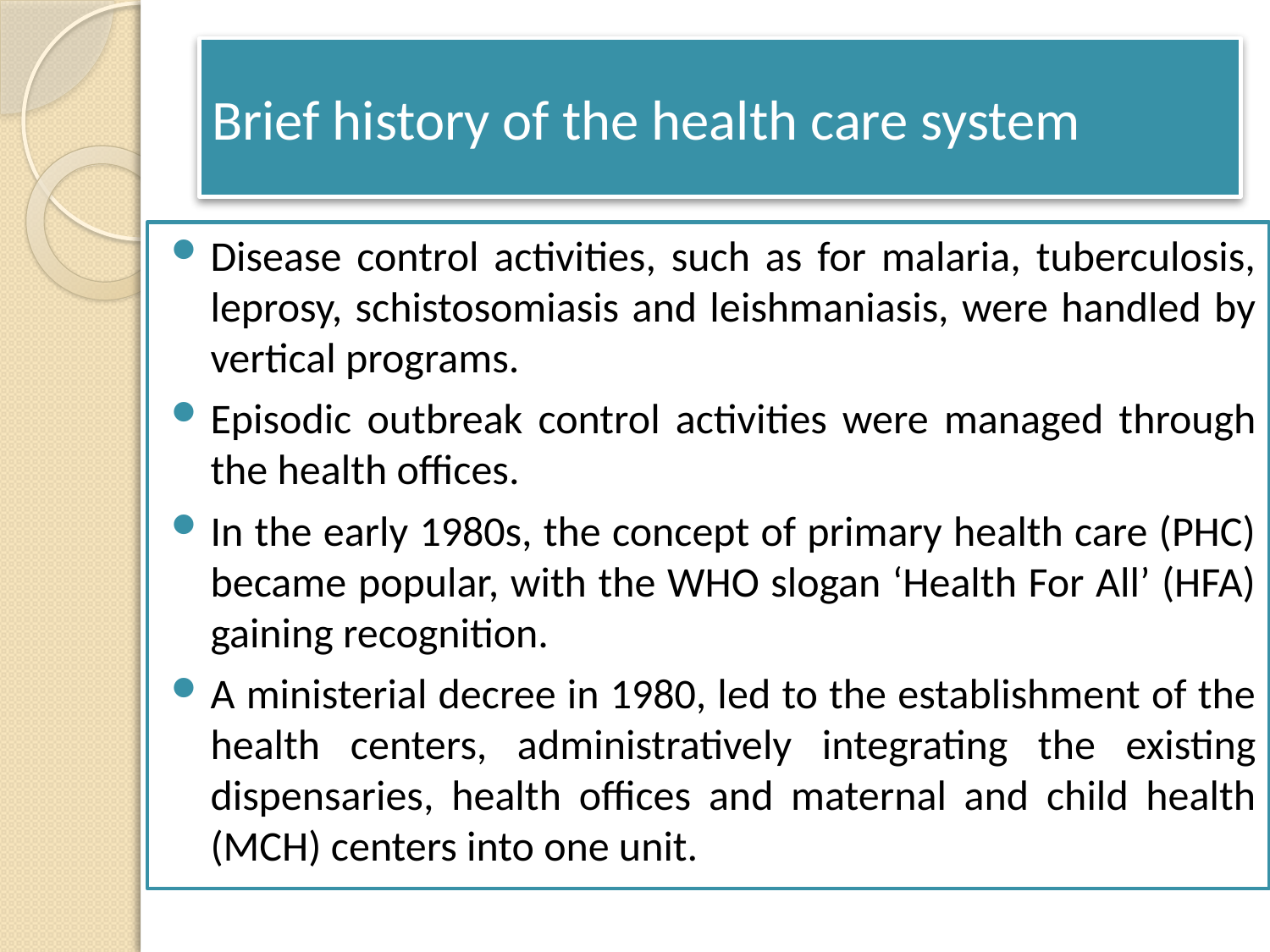

# Brief history of the health care system
Disease control activities, such as for malaria, tuberculosis, leprosy, schistosomiasis and leishmaniasis, were handled by vertical programs.
Episodic outbreak control activities were managed through the health offices.
In the early 1980s, the concept of primary health care (PHC) became popular, with the WHO slogan ‘Health For All’ (HFA) gaining recognition.
A ministerial decree in 1980, led to the establishment of the health centers, administratively integrating the existing dispensaries, health offices and maternal and child health (MCH) centers into one unit.